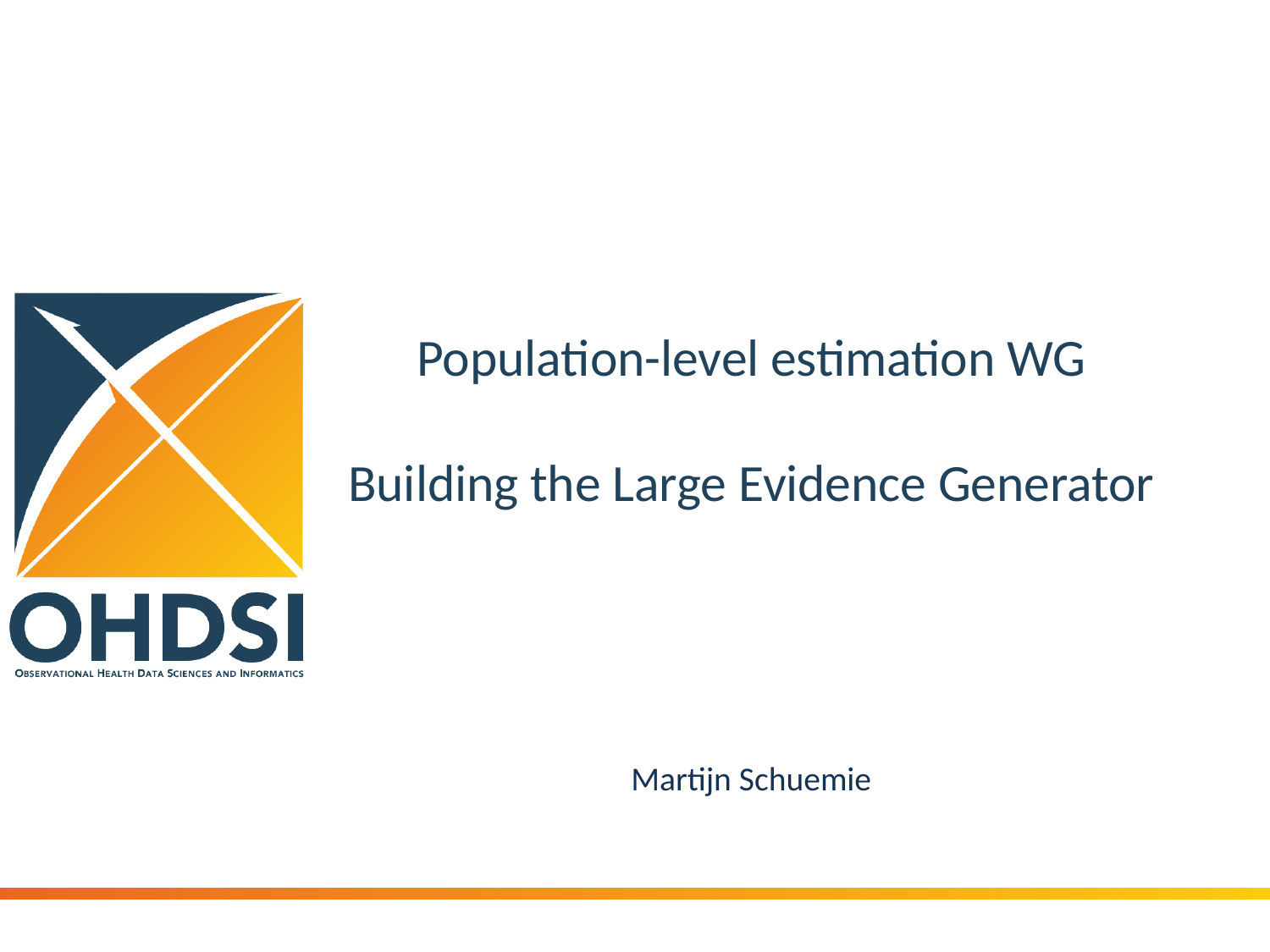

# Population-level estimation WG Building the Large Evidence Generator
Martijn Schuemie